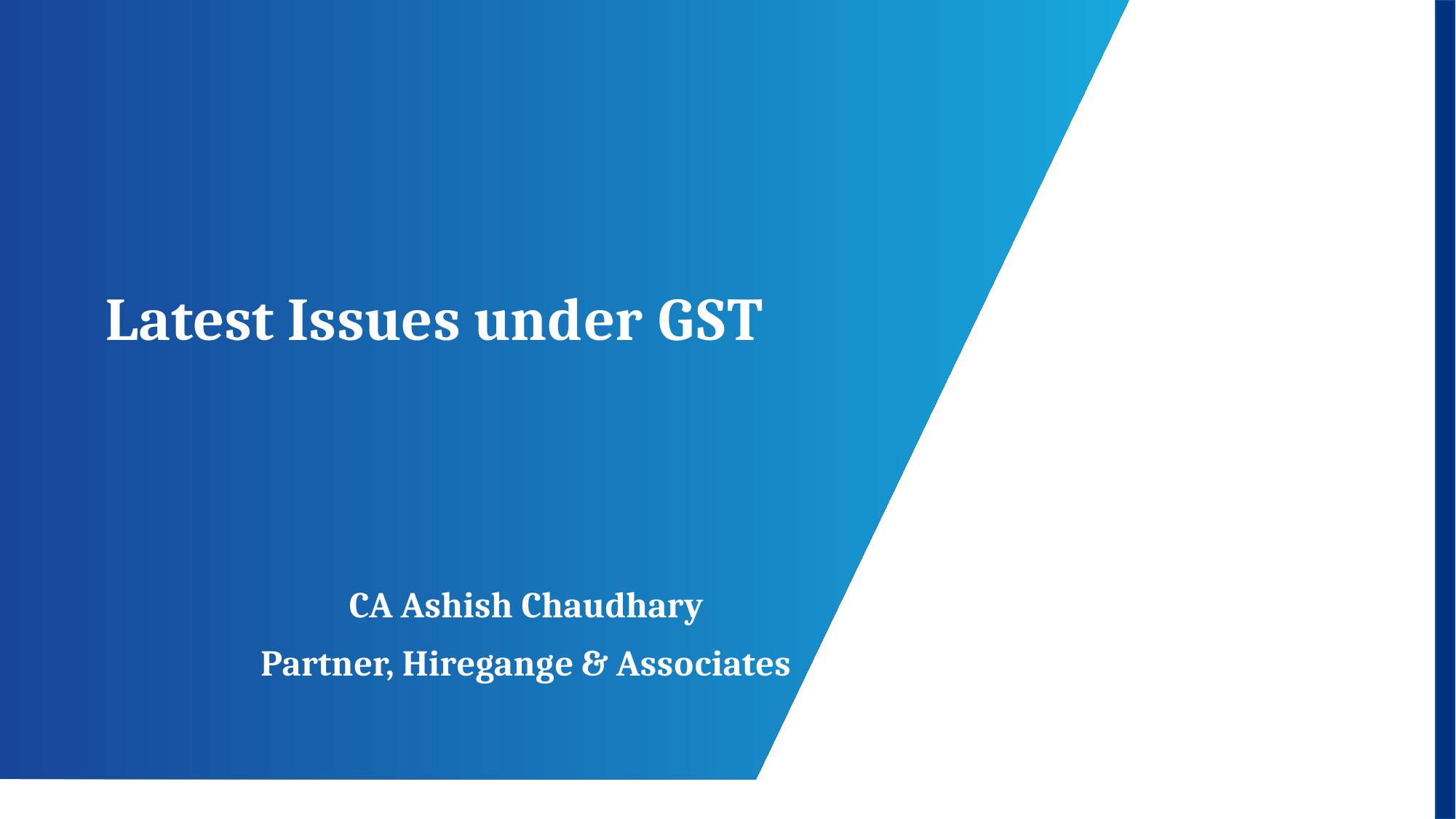

Latest Issues under GST
CA Ashish Chaudhary
Partner, Hiregange & Associates
16/07/20199